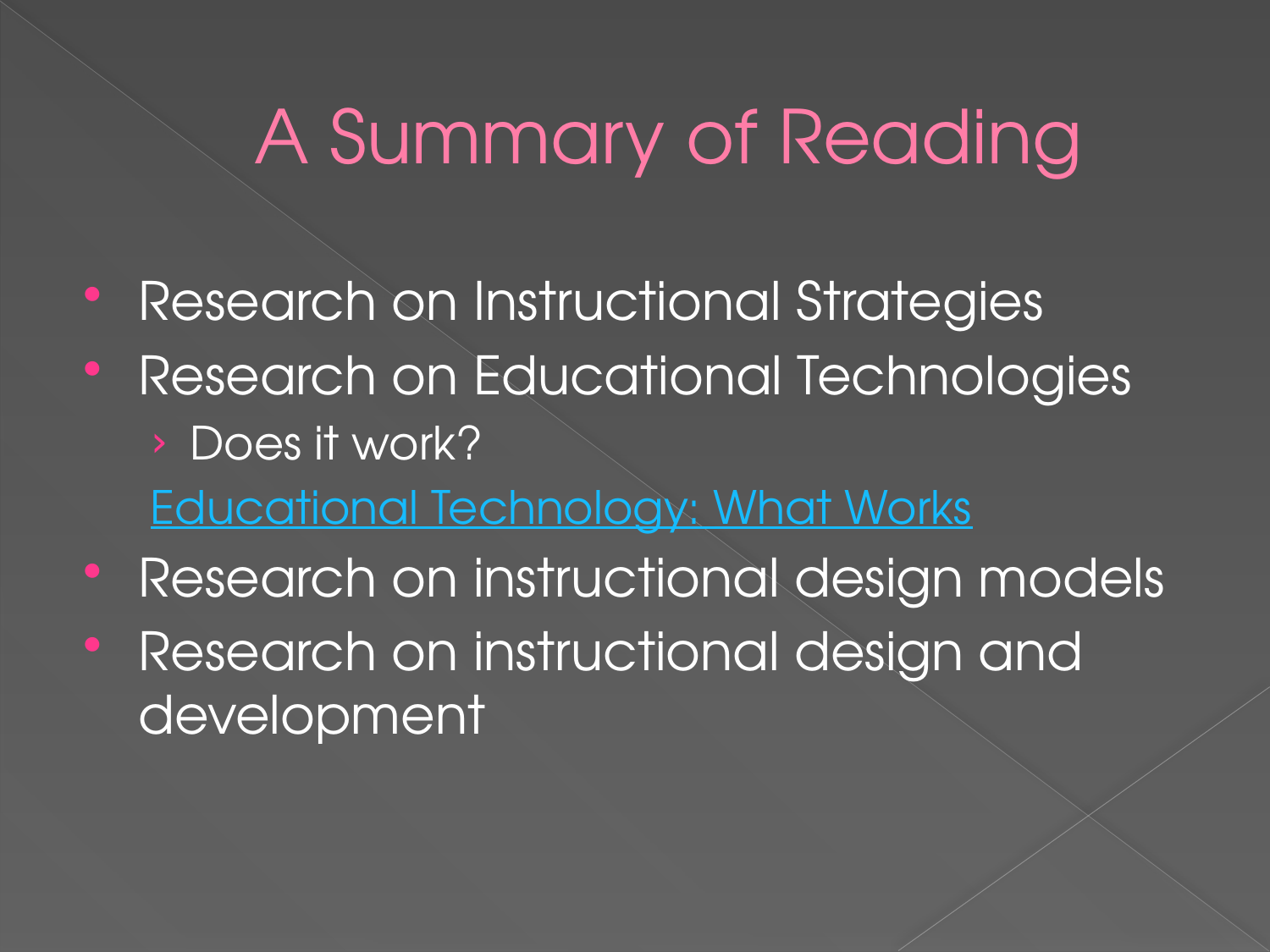

# A Summary of Reading
Research on Instructional Strategies
Research on Educational Technologies
Does it work?
Educational Technology: What Works
Research on instructional design models
Research on instructional design and development